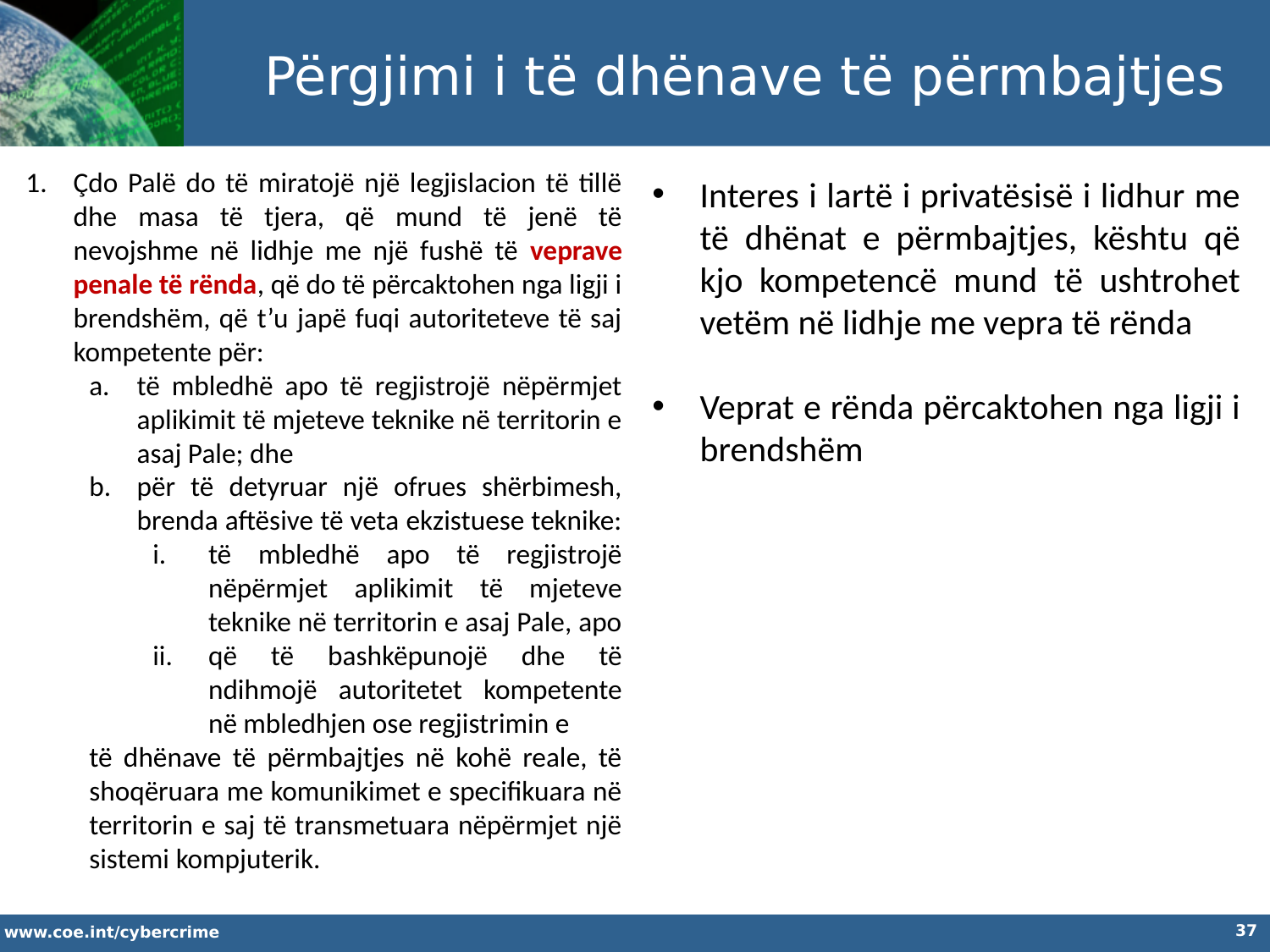

Përgjimi i të dhënave të përmbajtjes
Çdo Palë do të miratojë një legjislacion të tillë dhe masa të tjera, që mund të jenë të nevojshme në lidhje me një fushë të veprave penale të rënda, që do të përcaktohen nga ligji i brendshëm, që t’u japë fuqi autoriteteve të saj kompetente për:
të mbledhë apo të regjistrojë nëpërmjet aplikimit të mjeteve teknike në territorin e asaj Pale; dhe
për të detyruar një ofrues shërbimesh, brenda aftësive të veta ekzistuese teknike:
të mbledhë apo të regjistrojë nëpërmjet aplikimit të mjeteve teknike në territorin e asaj Pale, apo
që të bashkëpunojë dhe të ndihmojë autoritetet kompetente në mbledhjen ose regjistrimin e
të dhënave të përmbajtjes në kohë reale, të shoqëruara me komunikimet e specifikuara në territorin e saj të transmetuara nëpërmjet një sistemi kompjuterik.
Interes i lartë i privatësisë i lidhur me të dhënat e përmbajtjes, kështu që kjo kompetencë mund të ushtrohet vetëm në lidhje me vepra të rënda

Veprat e rënda përcaktohen nga ligji i brendshëm